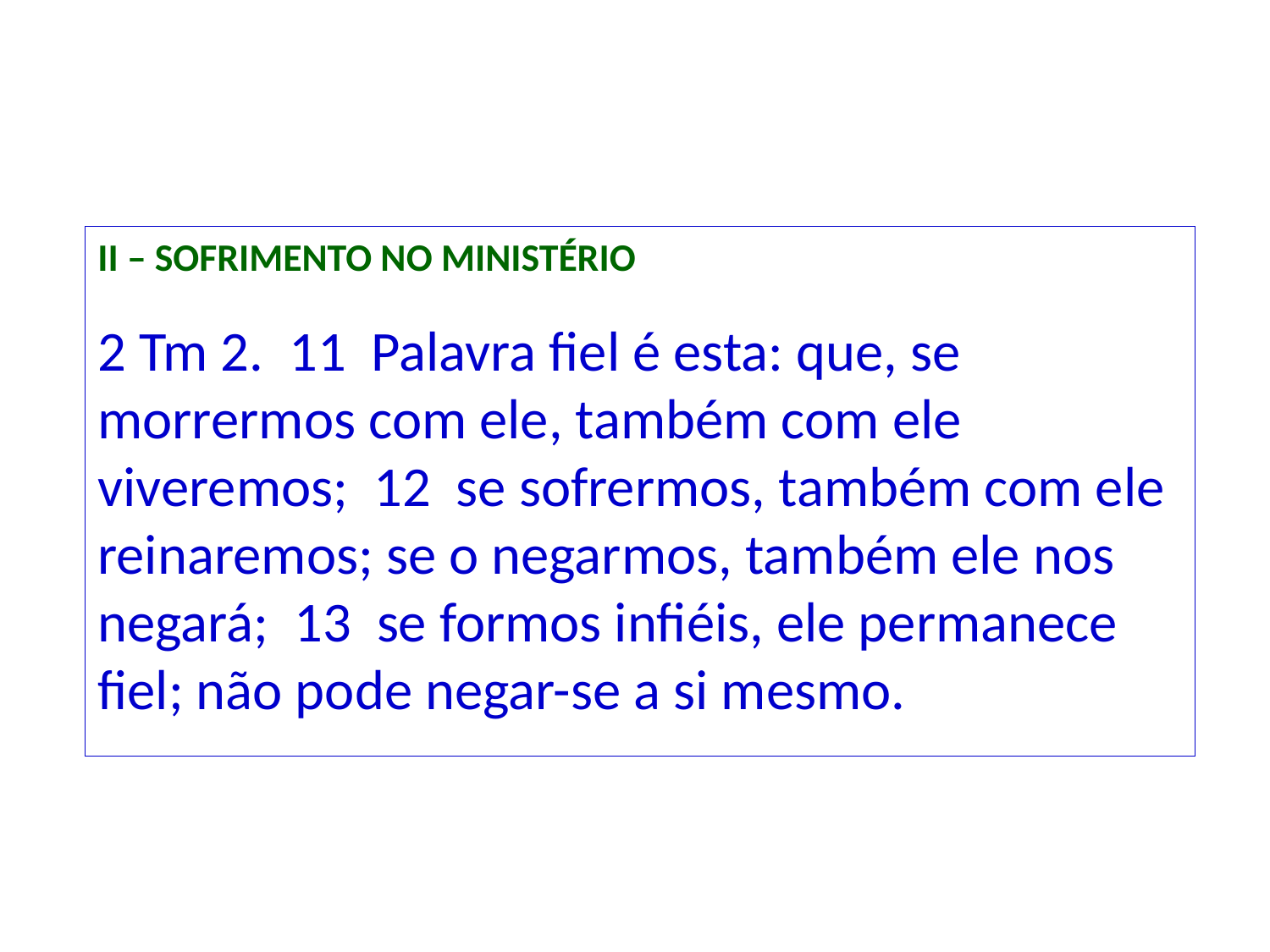

II – SOFRIMENTO NO MINISTÉRIO

2 Tm 2.  11  Palavra fiel é esta: que, se morrermos com ele, também com ele viveremos;  12  se sofrermos, também com ele reinaremos; se o negarmos, também ele nos negará;  13  se formos infiéis, ele permanece fiel; não pode negar-se a si mesmo.